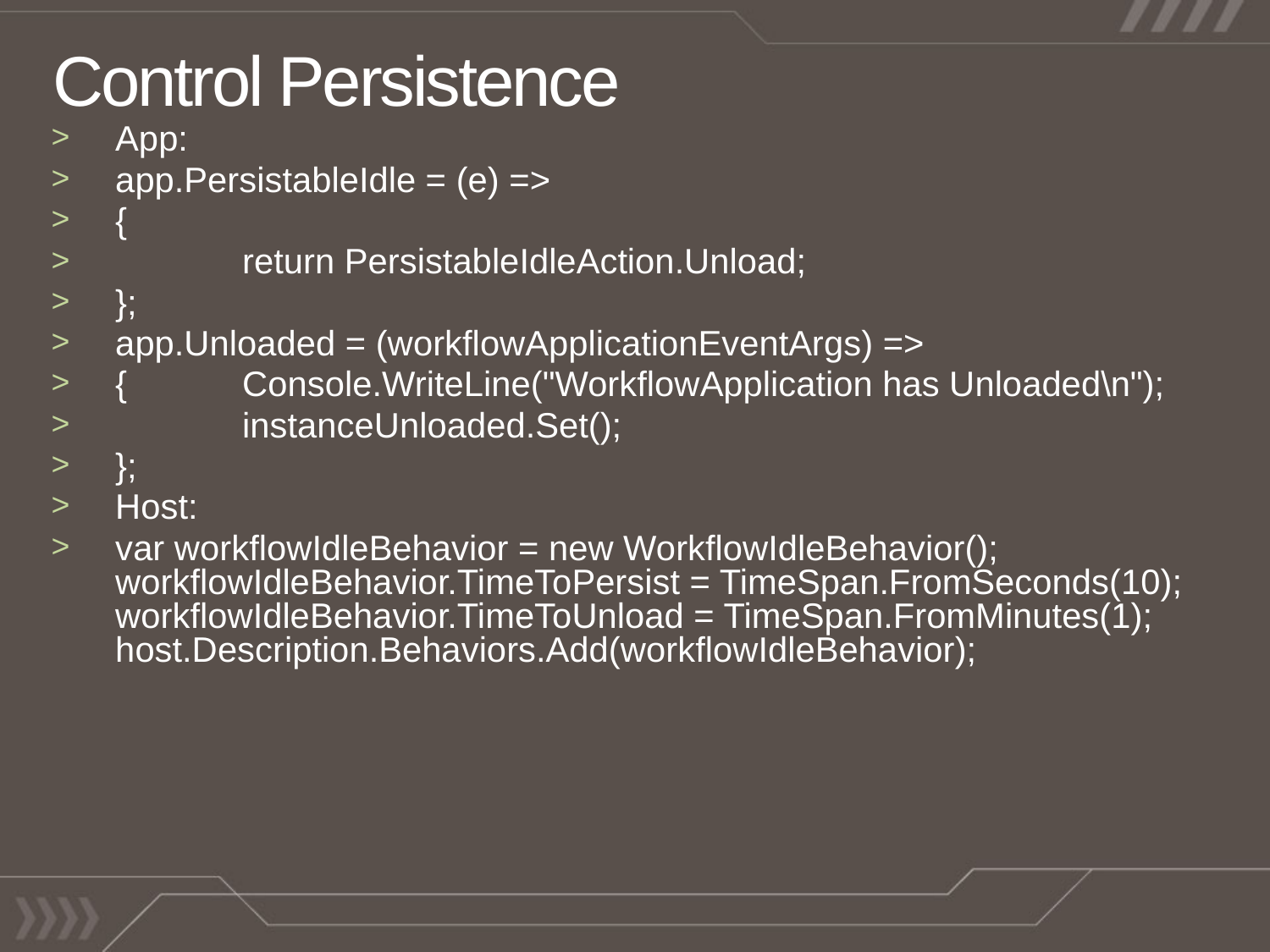

# Control Persistence
App:
app.PersistableIdle = (e) =>
{
	return PersistableIdleAction.Unload;
};
app.Unloaded = (workflowApplicationEventArgs) =>
{ 	Console.WriteLine("WorkflowApplication has Unloaded\n");
	instanceUnloaded.Set();
};
Host:
var workflowIdleBehavior = new WorkflowIdleBehavior(); workflowIdleBehavior.TimeToPersist = TimeSpan.FromSeconds(10); workflowIdleBehavior.TimeToUnload = TimeSpan.FromMinutes(1); host.Description.Behaviors.Add(workflowIdleBehavior);